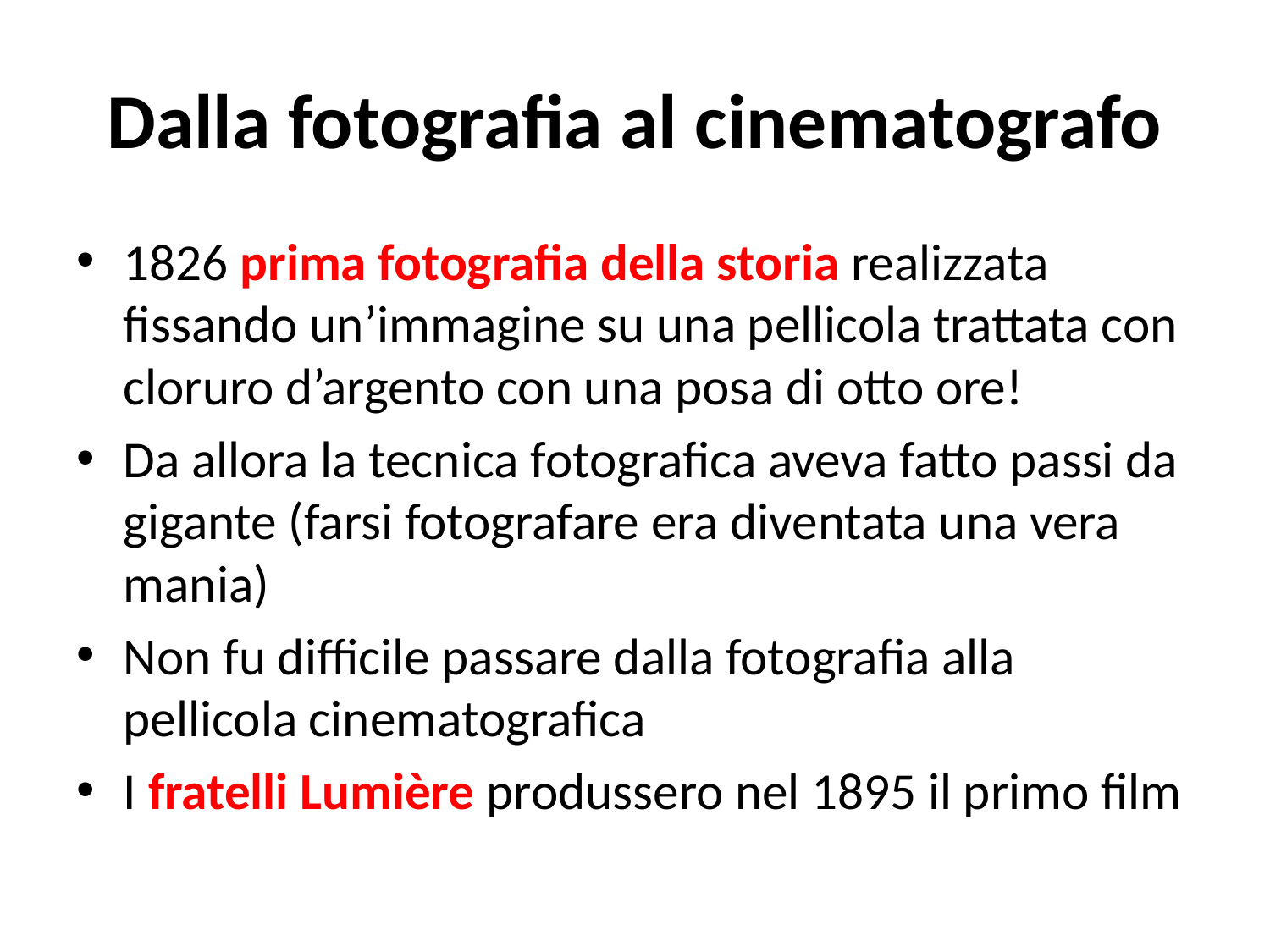

# Dalla fotografia al cinematografo
1826 prima fotografia della storia realizzata fissando un’immagine su una pellicola trattata con cloruro d’argento con una posa di otto ore!
Da allora la tecnica fotografica aveva fatto passi da gigante (farsi fotografare era diventata una vera mania)
Non fu difficile passare dalla fotografia alla pellicola cinematografica
I fratelli Lumière produssero nel 1895 il primo film